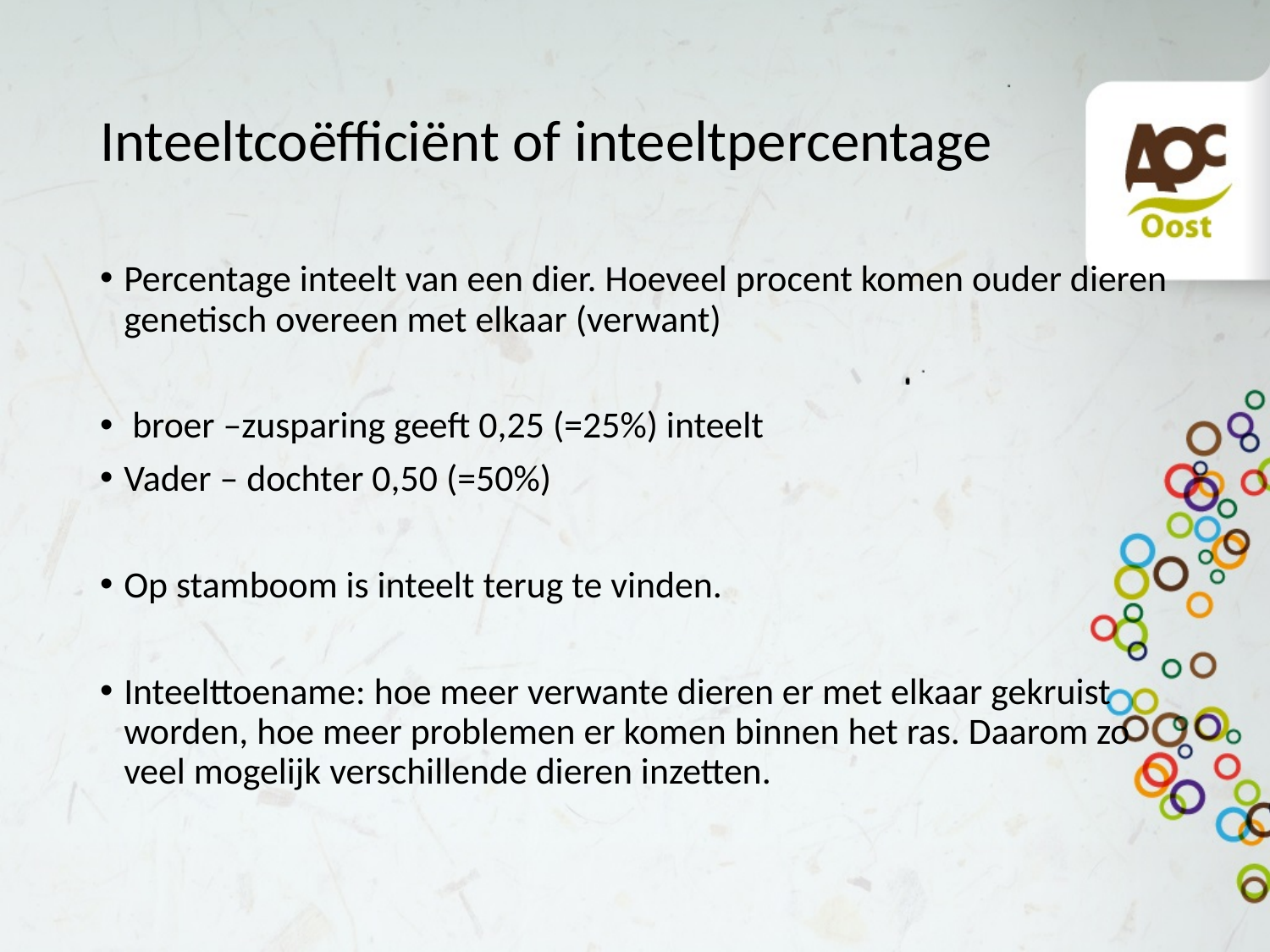

# Inteeltcoëfficiënt of inteeltpercentage
Percentage inteelt van een dier. Hoeveel procent komen ouder dieren genetisch overeen met elkaar (verwant)

 broer –zusparing geeft 0,25 (=25%) inteelt
Vader – dochter 0,50 (=50%)

Op stamboom is inteelt terug te vinden.

Inteelttoename: hoe meer verwante dieren er met elkaar gekruist worden, hoe meer problemen er komen binnen het ras. Daarom zo veel mogelijk verschillende dieren inzetten.